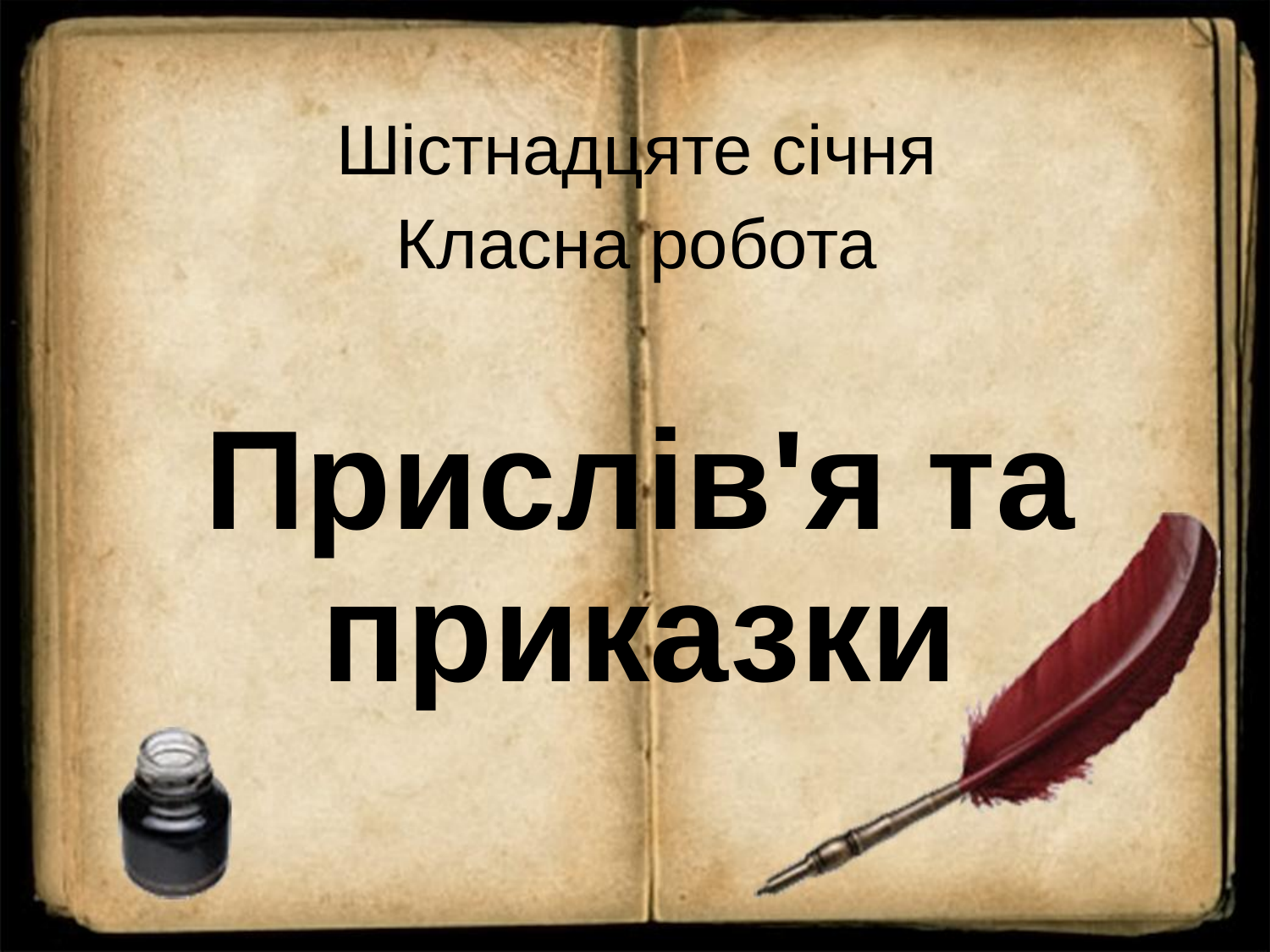

Шістнадцяте січня
Класна робота
# Прислів'я та приказки